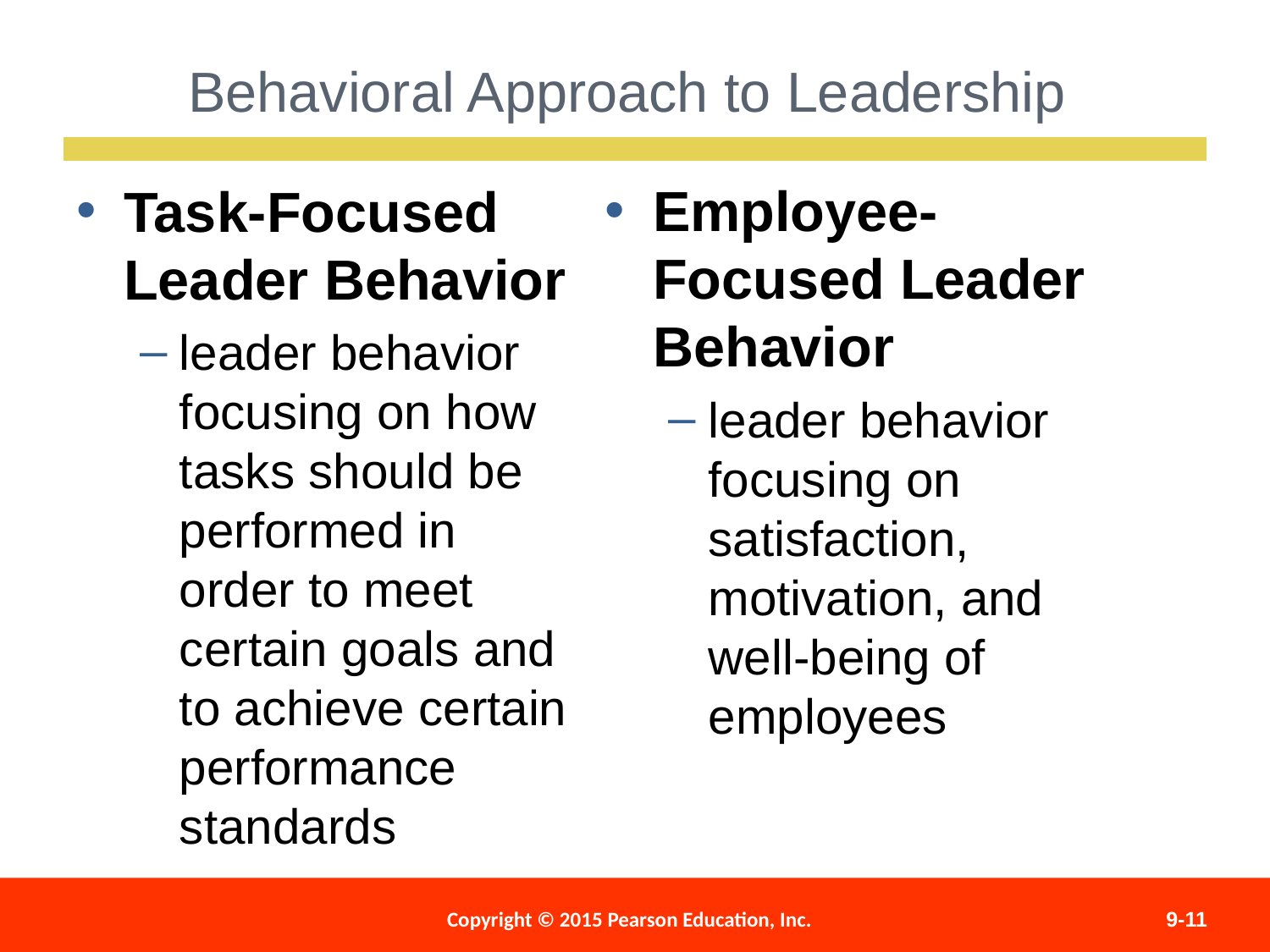

Behavioral Approach to Leadership
Task-Focused Leader Behavior
leader behavior focusing on how tasks should be performed in order to meet certain goals and to achieve certain performance standards

Employee-Focused Leader Behavior
leader behavior focusing on satisfaction, motivation, and well-being of employees